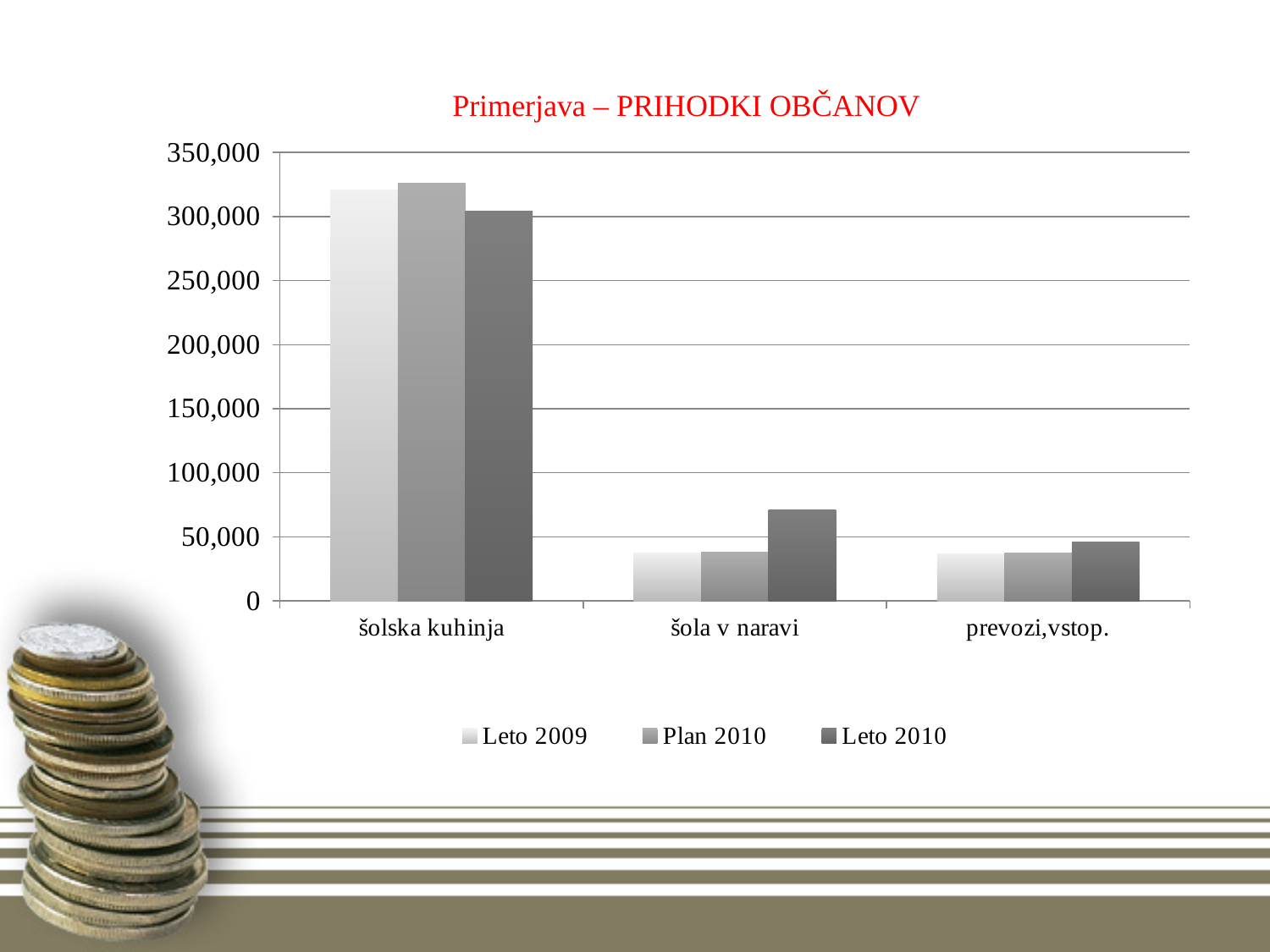

# Primerjava – PRIHODKI OBČANOV

### Chart

| Category | Leto 2009 | Plan 2010 | Leto 2010 |
|---|---|---|---|
| šolska kuhinja | 320810.72 | 325943.69 | 303881.01 |
| šola v naravi | 37708.43 | 38311.76 | 71042.66 |
| prevozi,vstop. | 36999.27 | 37591.26 | 45648.62 |